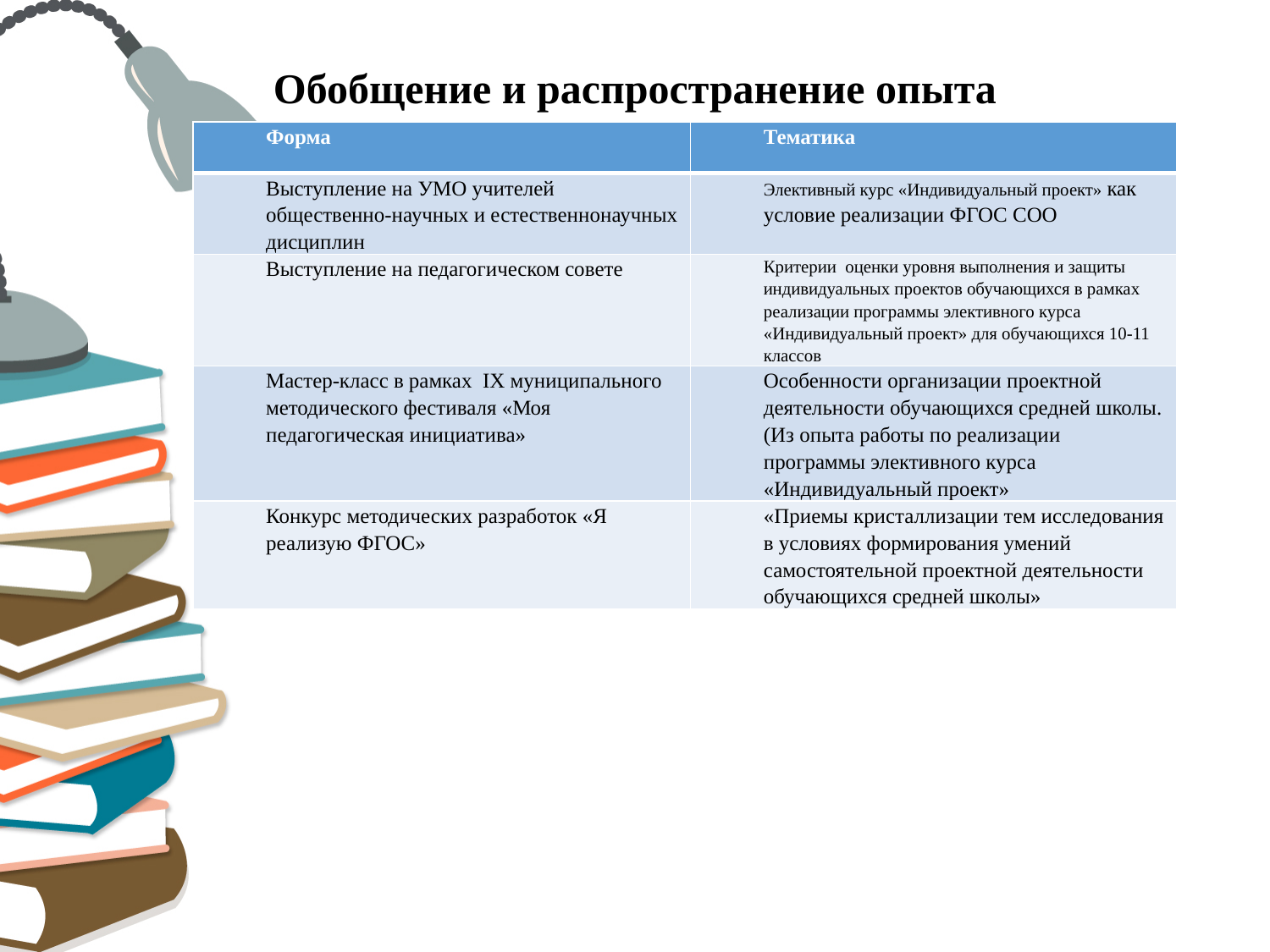

# Обобщение и распространение опыта
| Форма | Тематика |
| --- | --- |
| Выступление на УМО учителей общественно-научных и естественнонаучных дисциплин | Элективный курс «Индивидуальный проект» как условие реализации ФГОС СОО |
| Выступление на педагогическом совете | Критерии оценки уровня выполнения и защиты индивидуальных проектов обучающихся в рамках реализации программы элективного курса «Индивидуальный проект» для обучающихся 10-11 классов |
| Мастер-класс в рамках IX муниципального методического фестиваля «Моя педагогическая инициатива» | Особенности организации проектной деятельности обучающихся средней школы. (Из опыта работы по реализации программы элективного курса «Индивидуальный проект» |
| Конкурс методических разработок «Я реализую ФГОС» | «Приемы кристаллизации тем исследования в условиях формирования умений самостоятельной проектной деятельности обучающихся средней школы» |